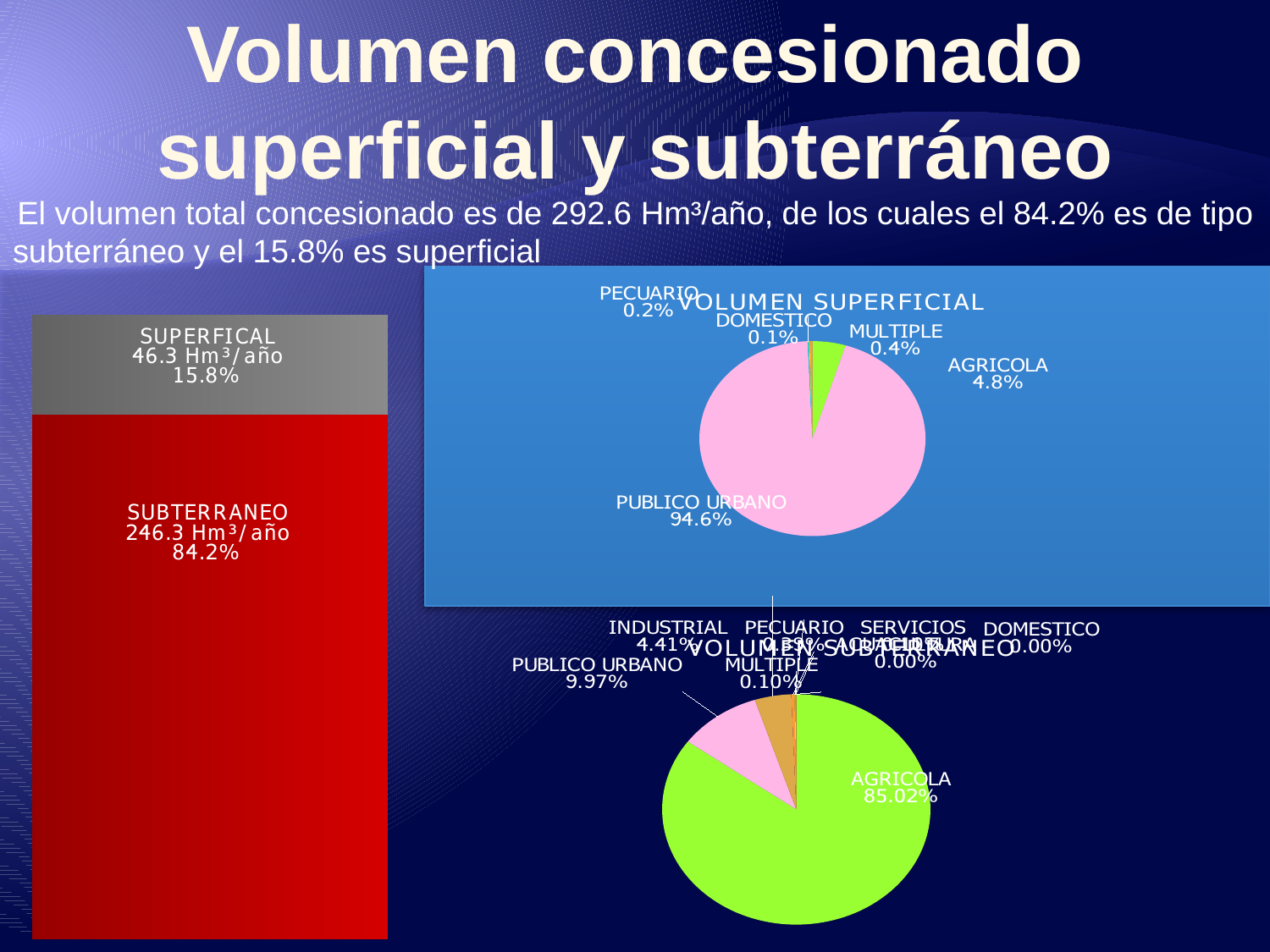

# Volumen concesionado superficial y subterráneo
El volumen total concesionado es de 292.6 Hm³/año, de los cuales el 84.2% es de tipo subterráneo y el 15.8% es superficial

### Chart

| Category | SUBTERRANEO | SUPERFICIAL |
|---|---|---|
| VOLUMEN CONSECIONADO | 246.29218863 | 46.263388720000194 |

[unsupported chart]

[unsupported chart]